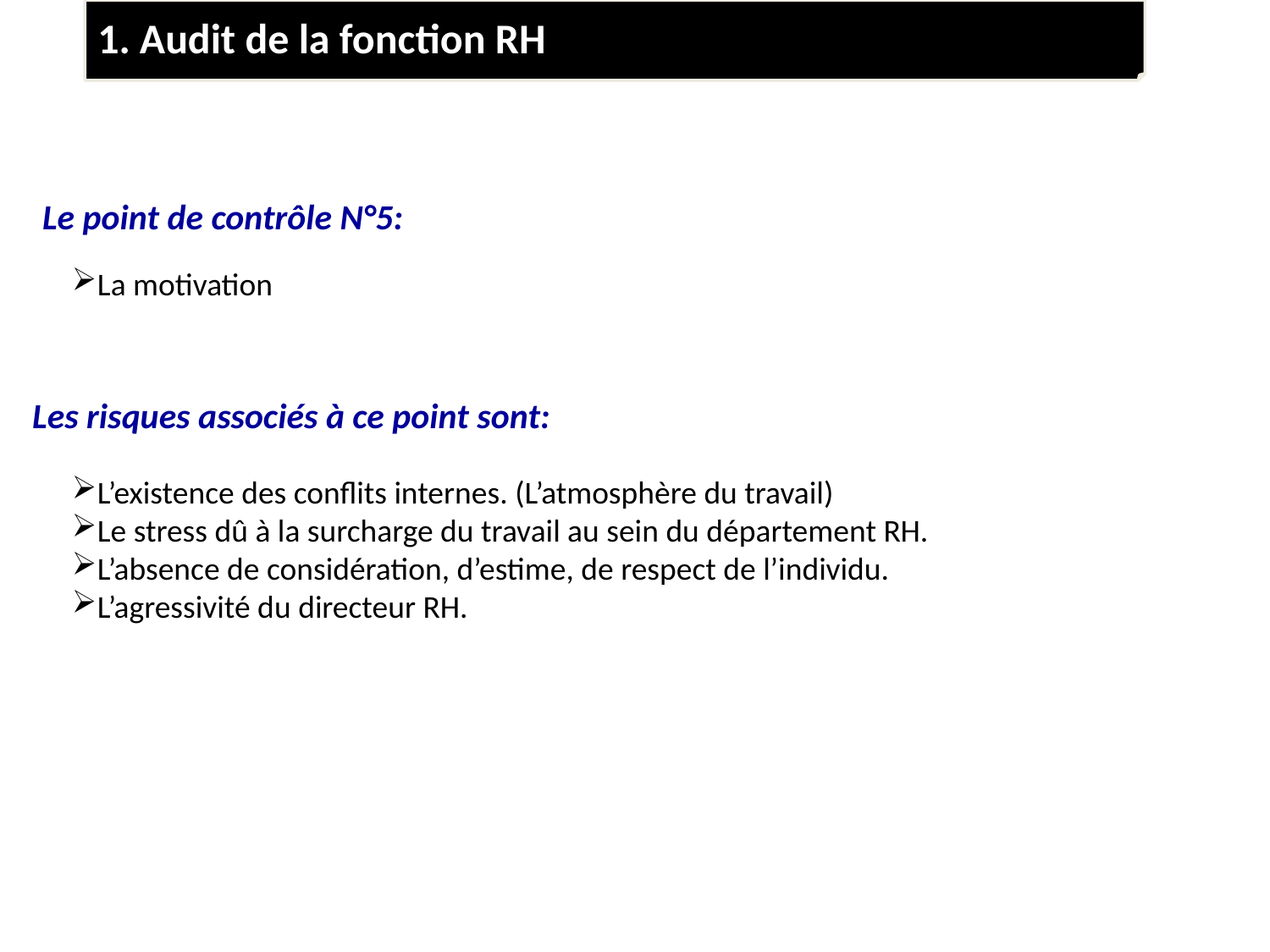

1. Audit de la fonction RH
Le point de contrôle N°5:
La motivation
Les risques associés à ce point sont:
L’existence des conflits internes. (L’atmosphère du travail)
Le stress dû à la surcharge du travail au sein du département RH.
L’absence de considération, d’estime, de respect de l’individu.
L’agressivité du directeur RH.